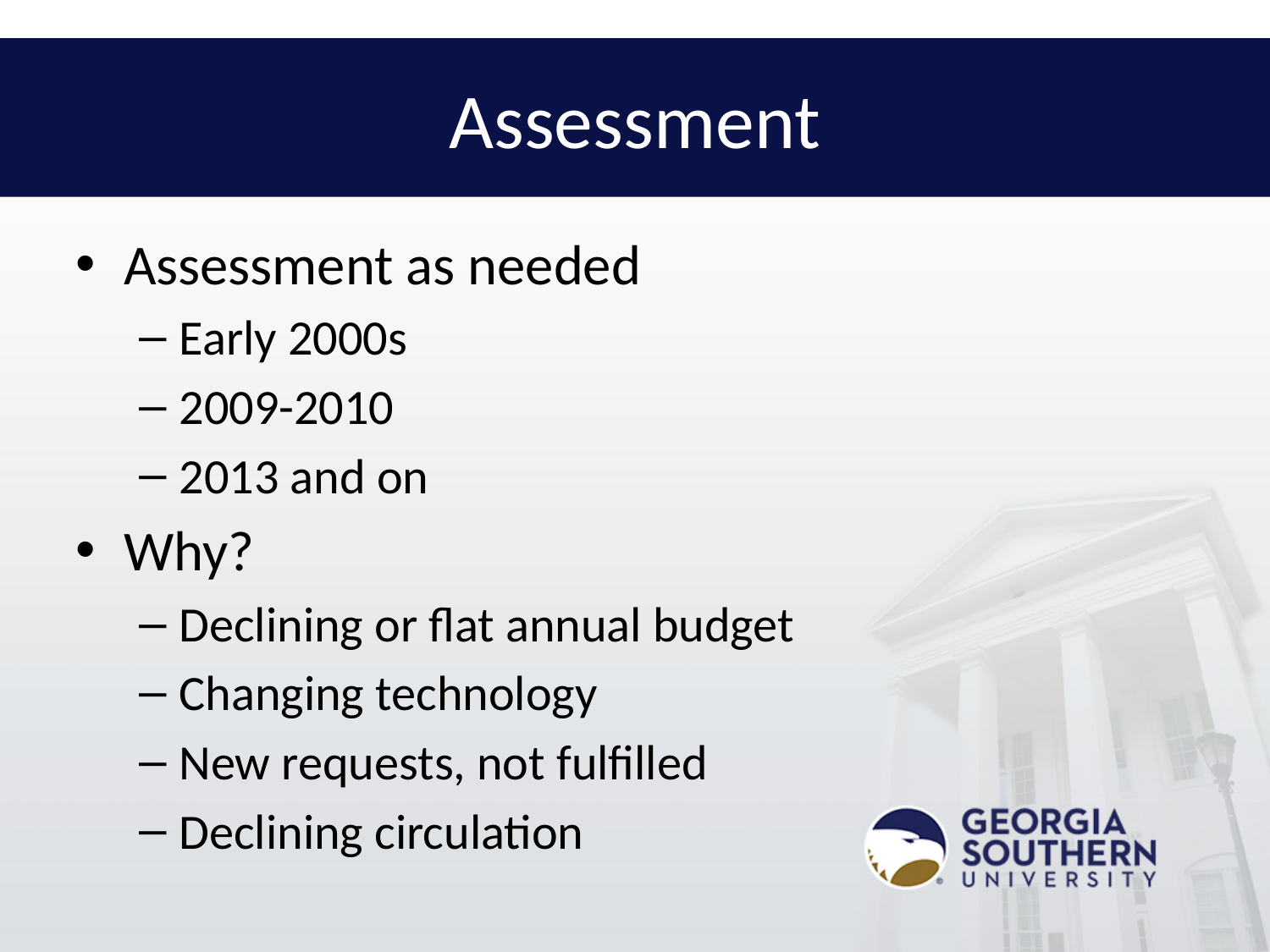

# Assessment
Assessment as needed
Early 2000s
2009-2010
2013 and on
Why?
Declining or flat annual budget
Changing technology
New requests, not fulfilled
Declining circulation